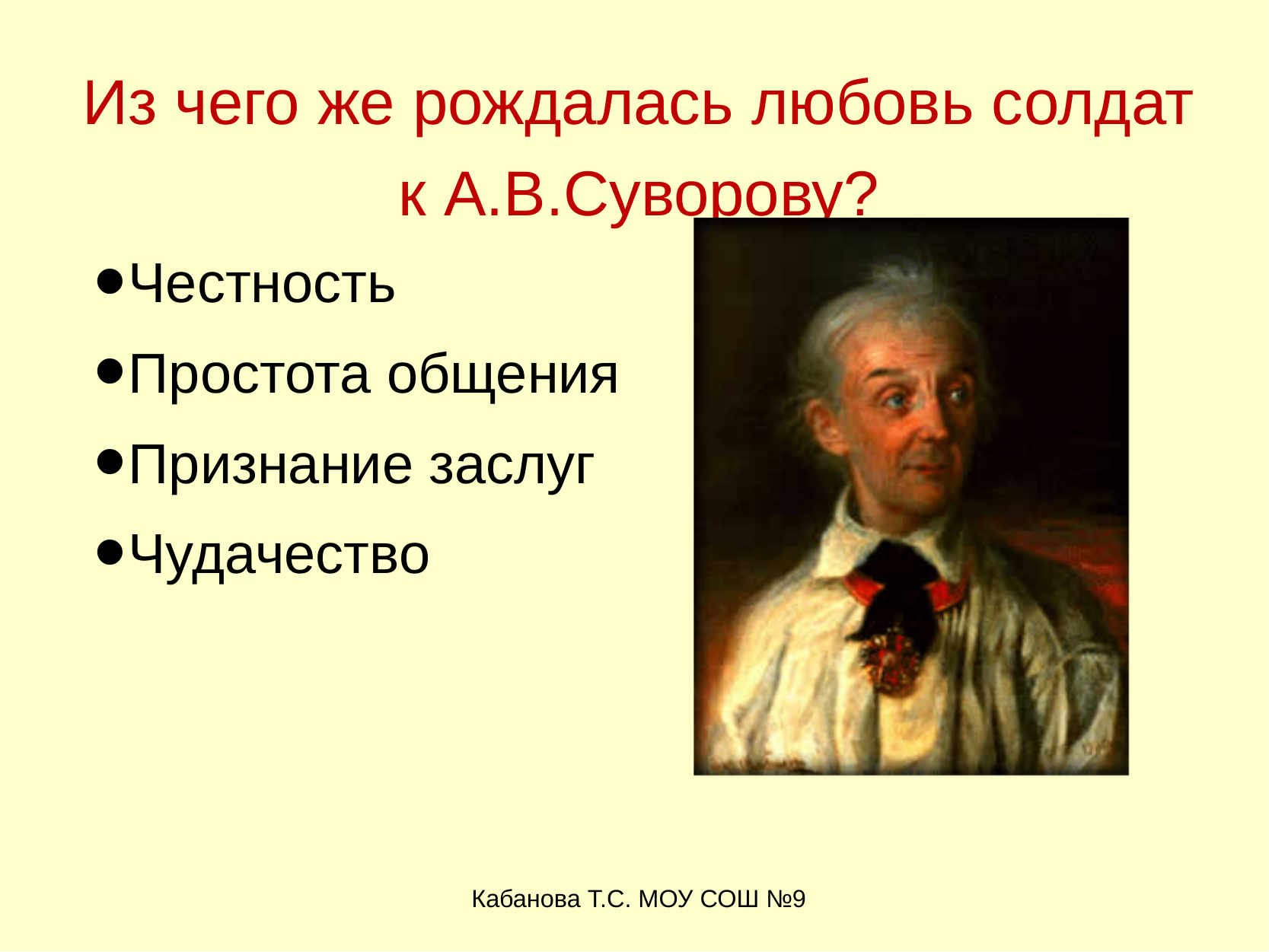

# Из чего же рождалась любовь солдат к А.В.Суворову?

Честность
Простота общения
Признание заслуг
Чудачество
Кабанова Т.С. МОУ СОШ №9